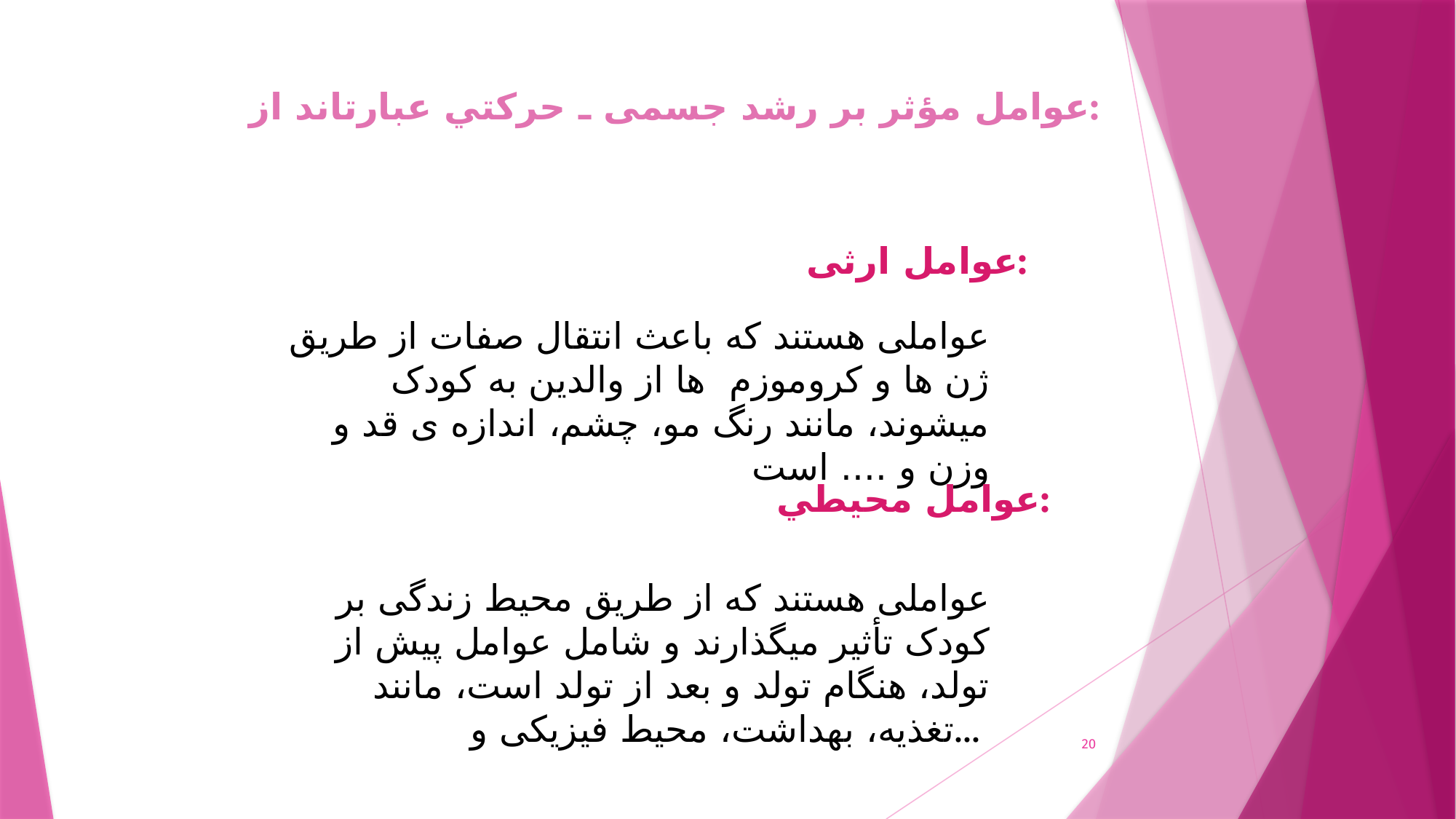

عوامل مؤثر بر رشد جسمی ـ حركتي عبارتاند از:
عوامل ارثی:
عواملی هستند که باعث انتقال صفات از طریق ژن ها و کروموزم  ها از والدین به کودک میشوند، مانند رنگ مو، چشم، اندازه ی قد و وزن و .... است
عوامل محيطي:
عواملی هستند که از طریق محیط زندگی بر کودک تأثیر میگذارند و شامل عوامل پیش از تولد، هنگام تولد و بعد از تولد است، مانند تغذیه، بهداشت، محیط فیزیکی و...
20